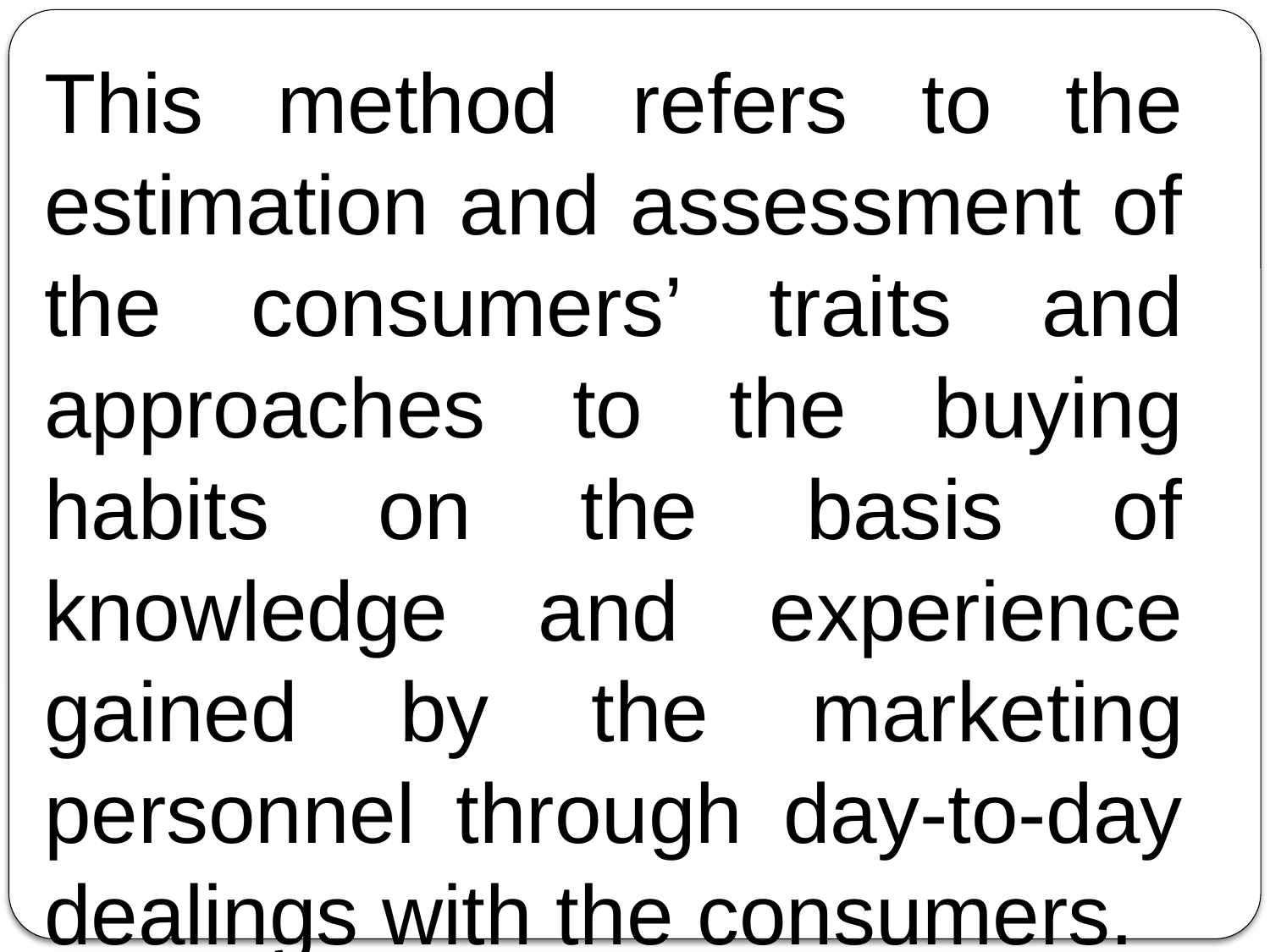

This method refers to the estimation and assessment of the consumers’ traits and approaches to the buying habits on the basis of knowledge and experience gained by the marke­ting personnel through day-to-day dealings with the consumers.